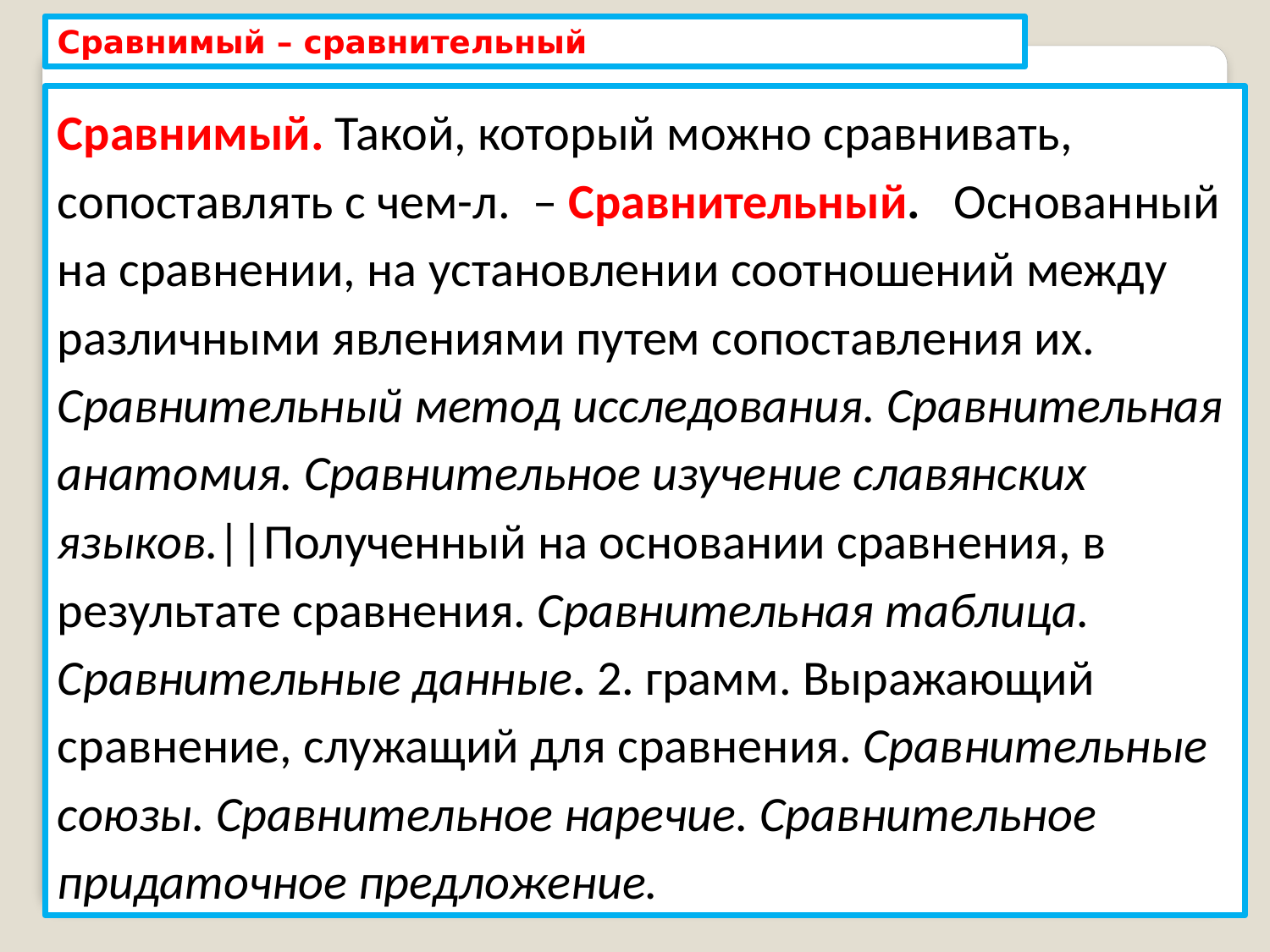

Сравнимый – сравнительный
Сравнимый. Такой, который можно сравнивать, сопоставлять с чем-л.  – Сравнительный.   Основанный на сравнении, на установлении соотношений между различными явлениями путем сопоставления их. Сравнительный метод исследования. Сравнительная анатомия. Сравнительное изучение славянских языков.||Полученный на основании сравнения, в результате сравнения. Сравнительная таблица. Сравнительные данные. 2. грамм. Выражающий сравнение, служащий для сравнения. Сравнительные союзы. Сравнительное наречие. Сравнительное придаточное предложение.